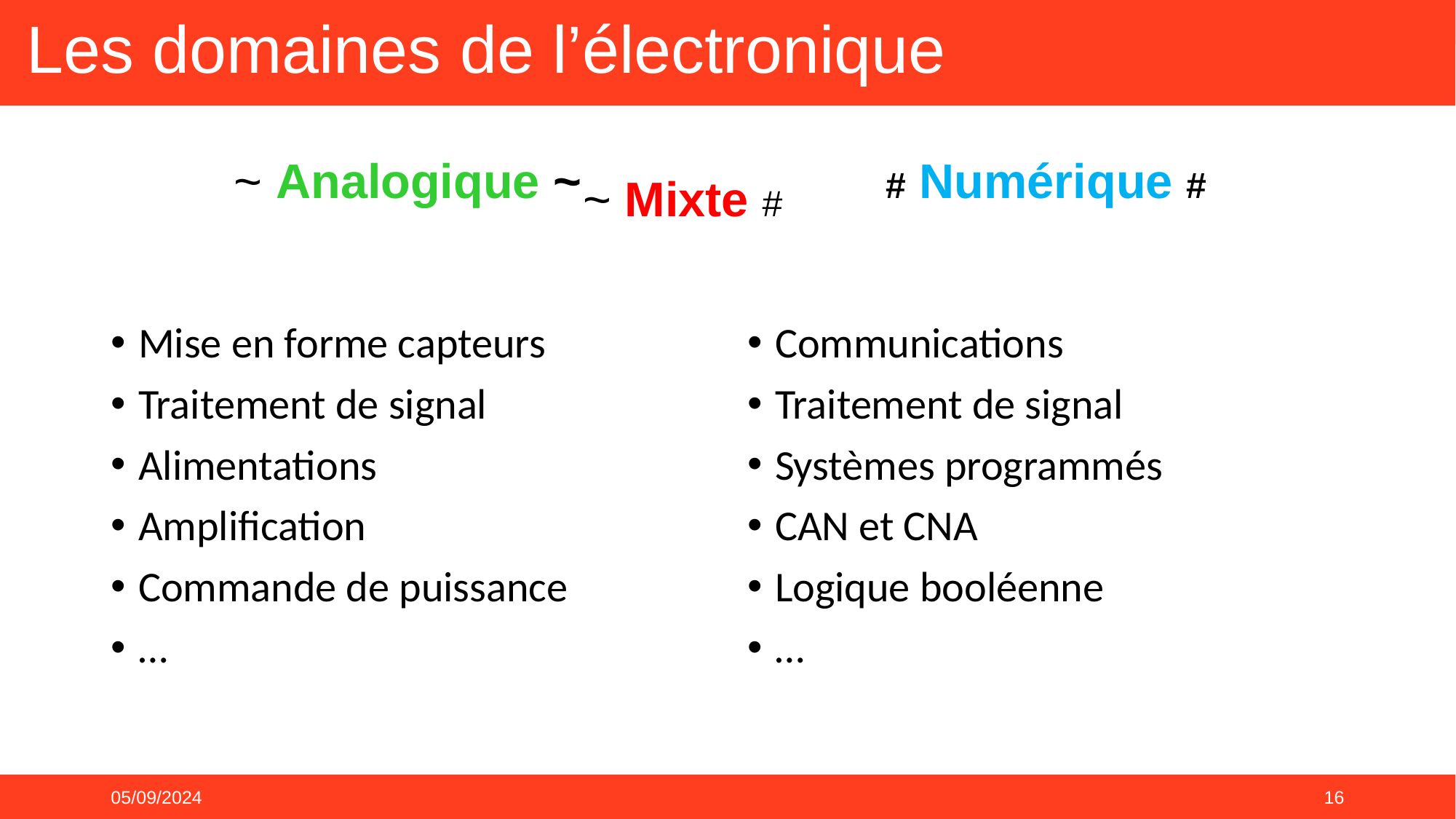

# Les domaines de l’électronique
~ Analogique ~
# Numérique #
~ Mixte #

Mise en forme capteurs
Traitement de signal
Alimentations
Amplification
Commande de puissance
…

Communications
Traitement de signal
Systèmes programmés
CAN et CNA
Logique booléenne
…
05/09/2024

16